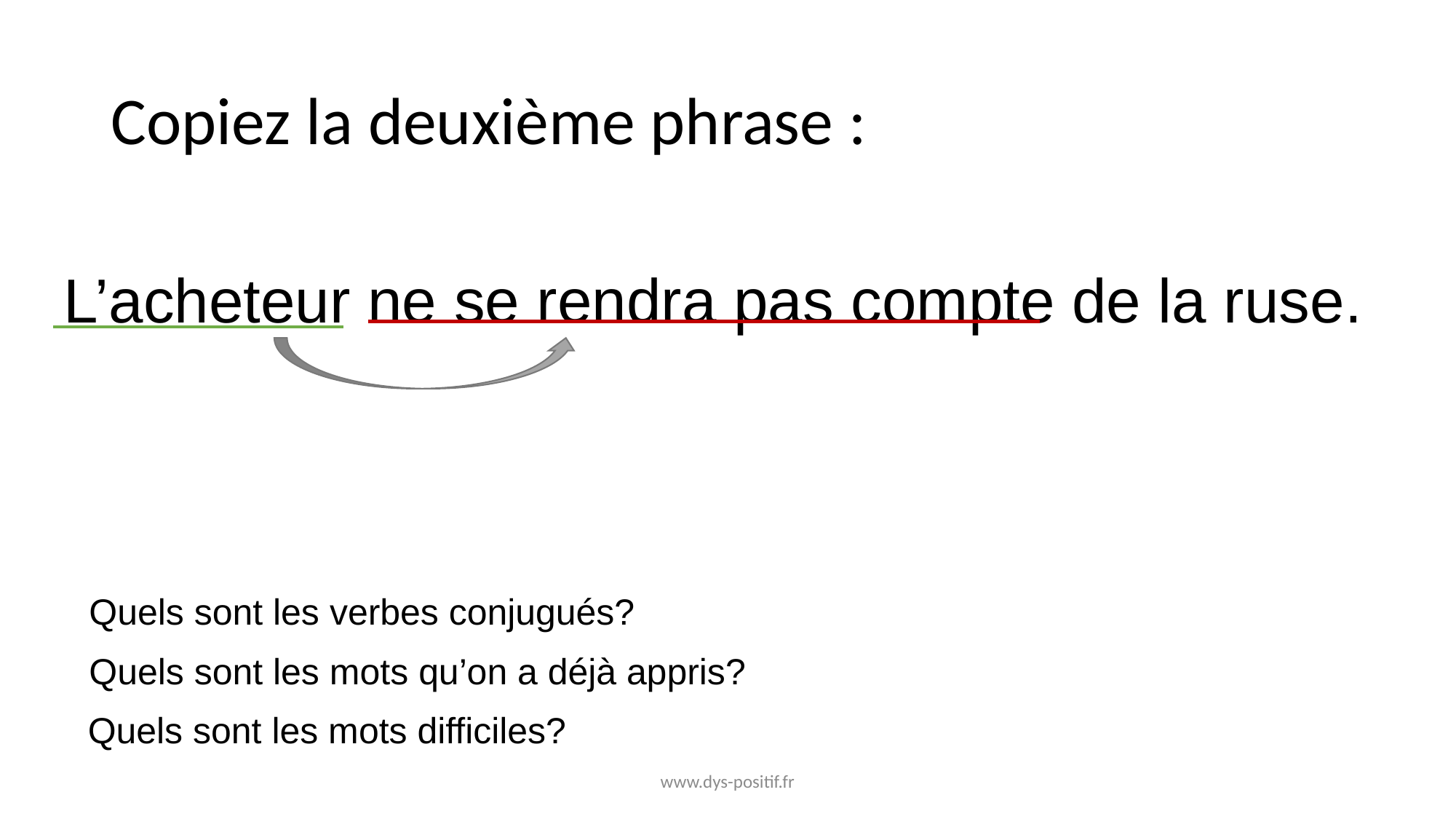

# Copiez la deuxième phrase :
L’acheteur ne se rendra pas compte de la ruse.

Quels sont les verbes conjugués?
Quels sont les mots qu’on a déjà appris?
Quels sont les mots difficiles?
www.dys-positif.fr